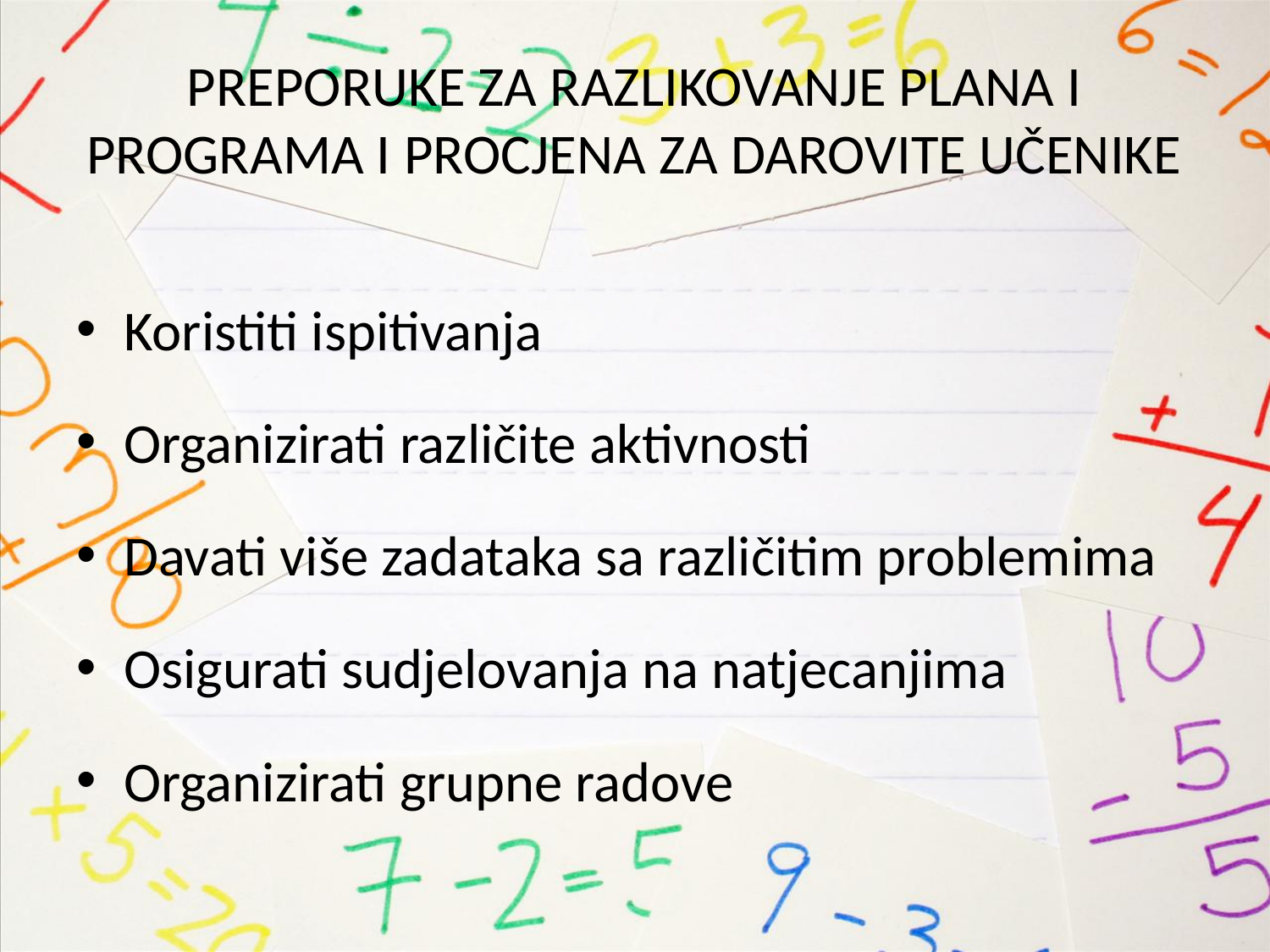

# PREPORUKE ZA RAZLIKOVANJE PLANA I PROGRAMA I PROCJENA ZA DAROVITE UČENIKE
Koristiti ispitivanja
Organizirati različite aktivnosti
Davati više zadataka sa različitim problemima
Osigurati sudjelovanja na natjecanjima
Organizirati grupne radove